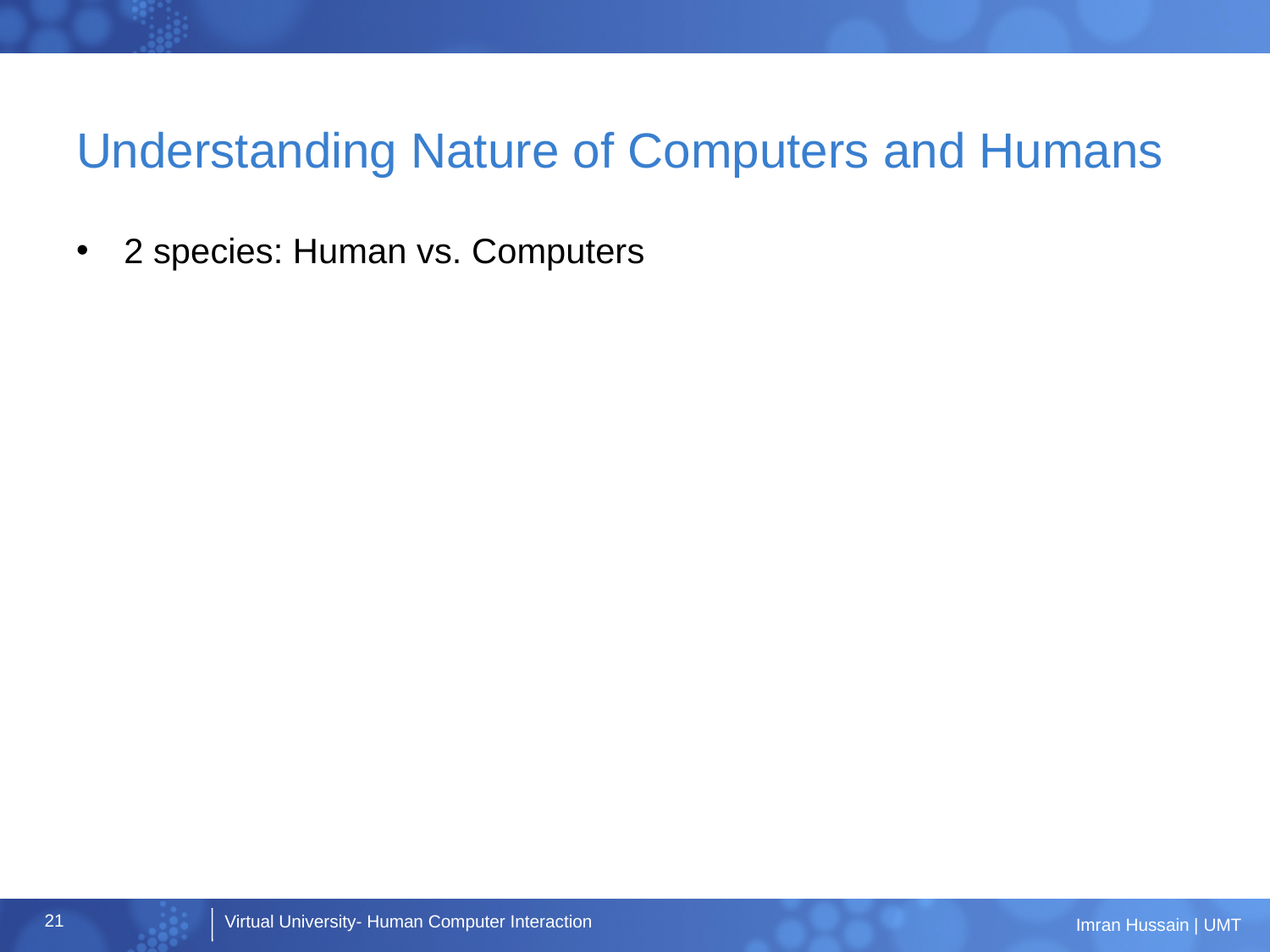

# Understanding Nature of Computers and Humans
2 species: Human vs. Computers